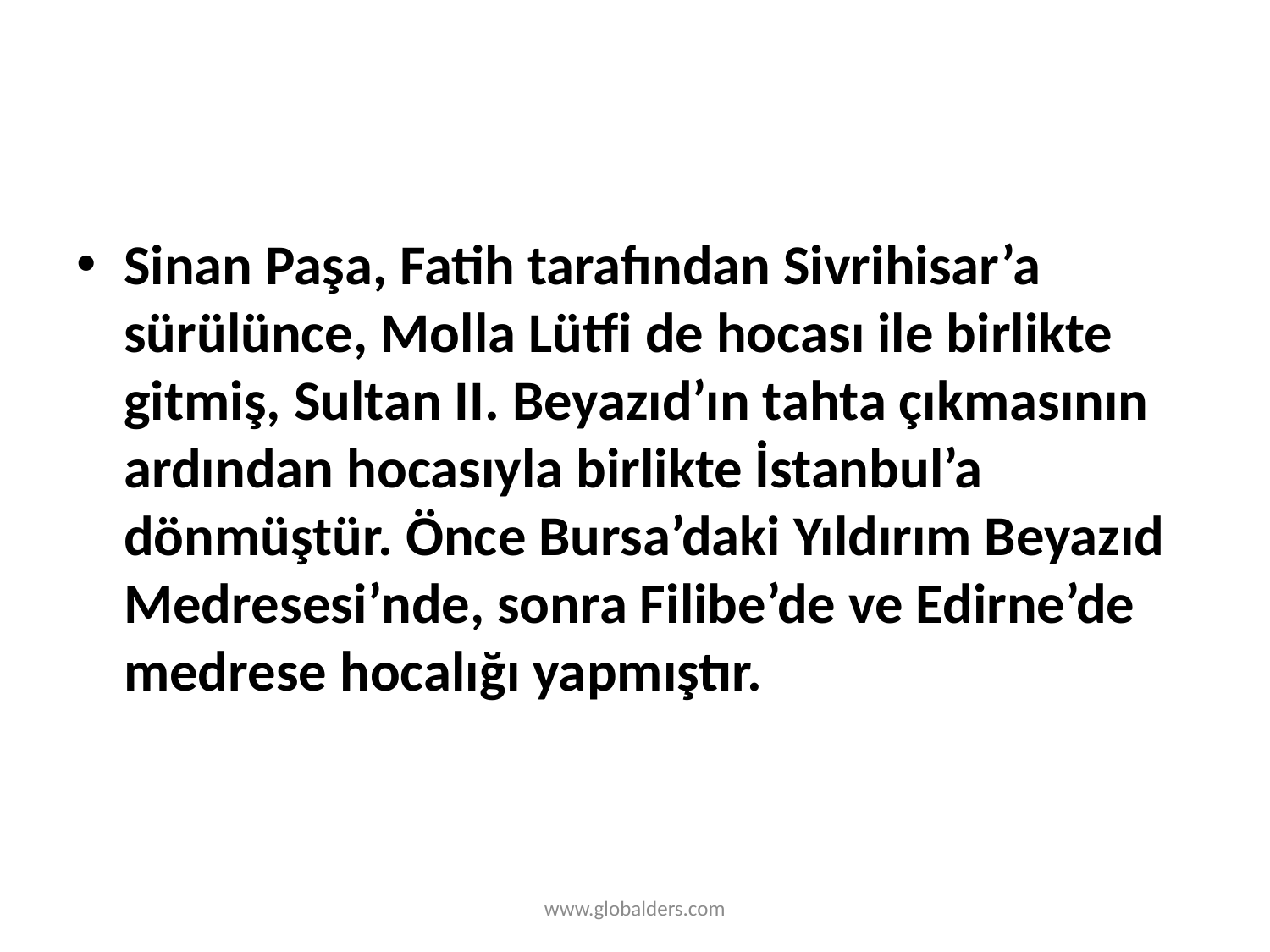

#
Sinan Paşa, Fatih tarafından Sivrihisar’a sürülünce, Molla Lütfi de hocası ile birlikte gitmiş, Sultan II. Beyazıd’ın tahta çıkmasının ardından hocasıyla birlikte İstanbul’a dönmüştür. Önce Bursa’daki Yıldırım Beyazıd Medresesi’nde, sonra Filibe’de ve Edirne’de medrese hocalığı yapmıştır.
www.globalders.com